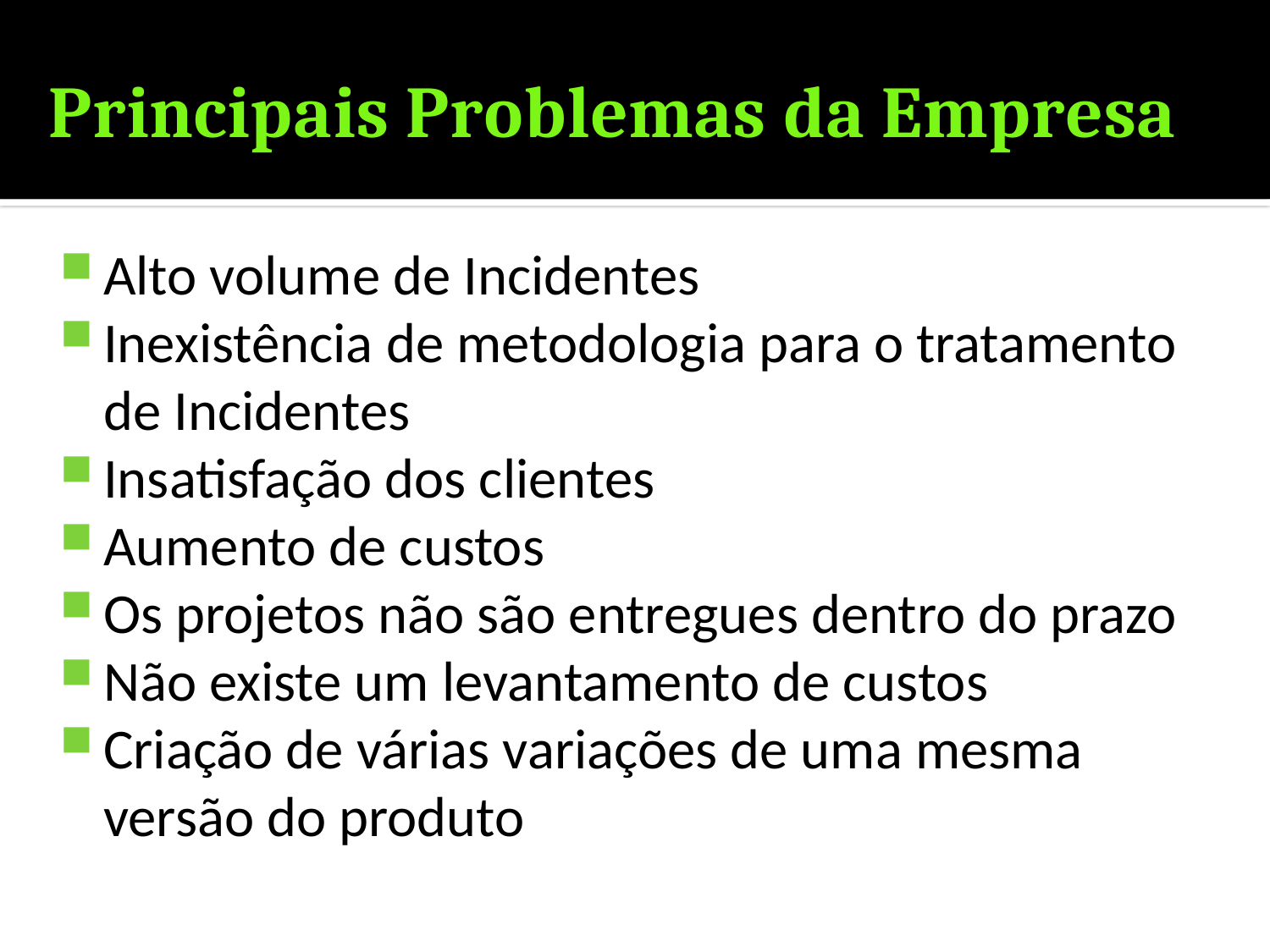

# Principais Problemas da Empresa
Alto volume de Incidentes
Inexistência de metodologia para o tratamento de Incidentes
Insatisfação dos clientes
Aumento de custos
Os projetos não são entregues dentro do prazo
Não existe um levantamento de custos
Criação de várias variações de uma mesma versão do produto